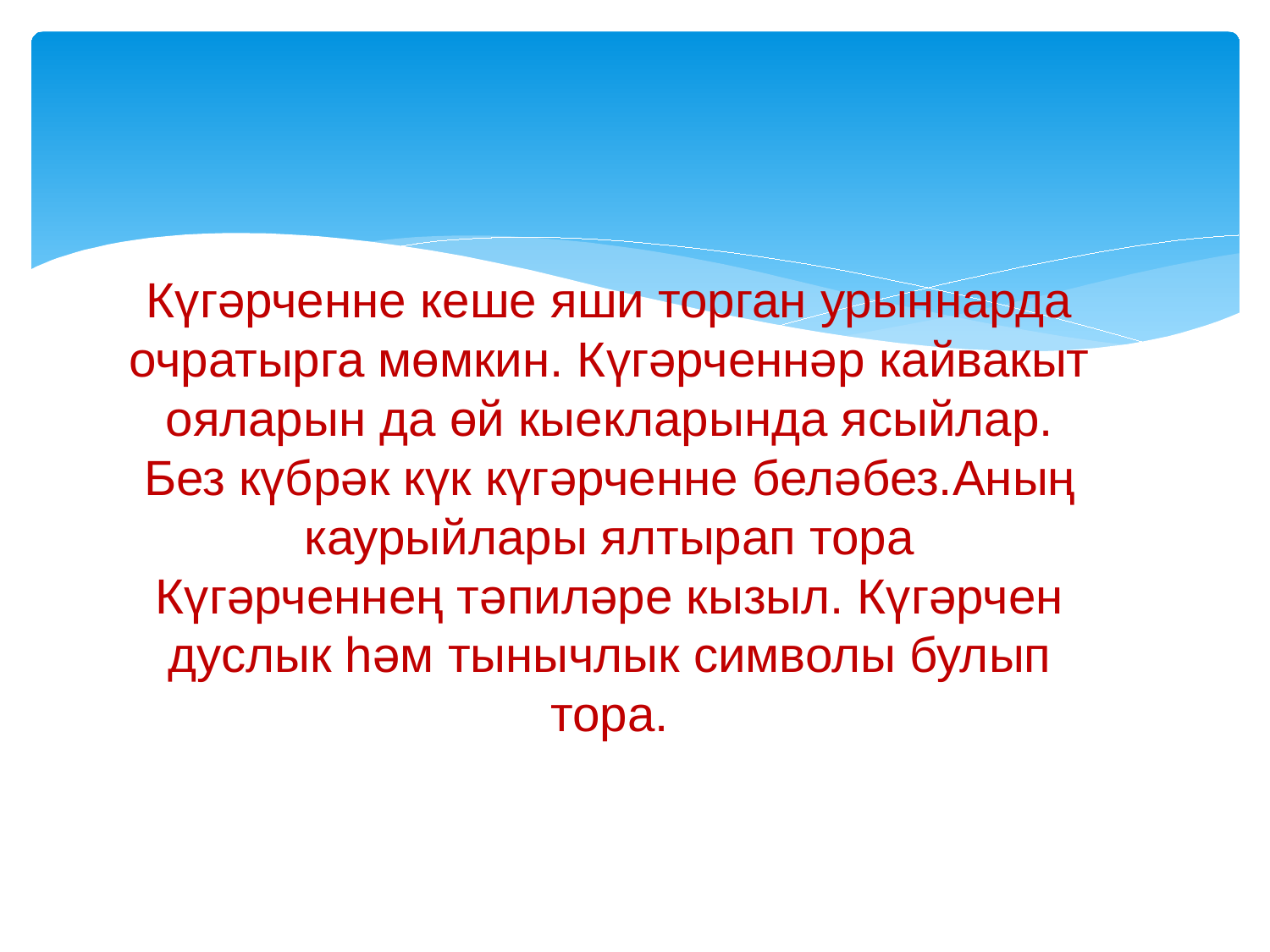

# Күгәрченне кеше яши торган урыннарда очратырга мөмкин. Күгәрченнәр кайвакыт ояларын да өй кыекларында ясыйлар. Без күбрәк күк күгәрченне беләбез.Аның каурыйлары ялтырап тора Күгәрченнең тәпиләре кызыл. Күгәрчен дуслык һәм тынычлык символы булып тора.